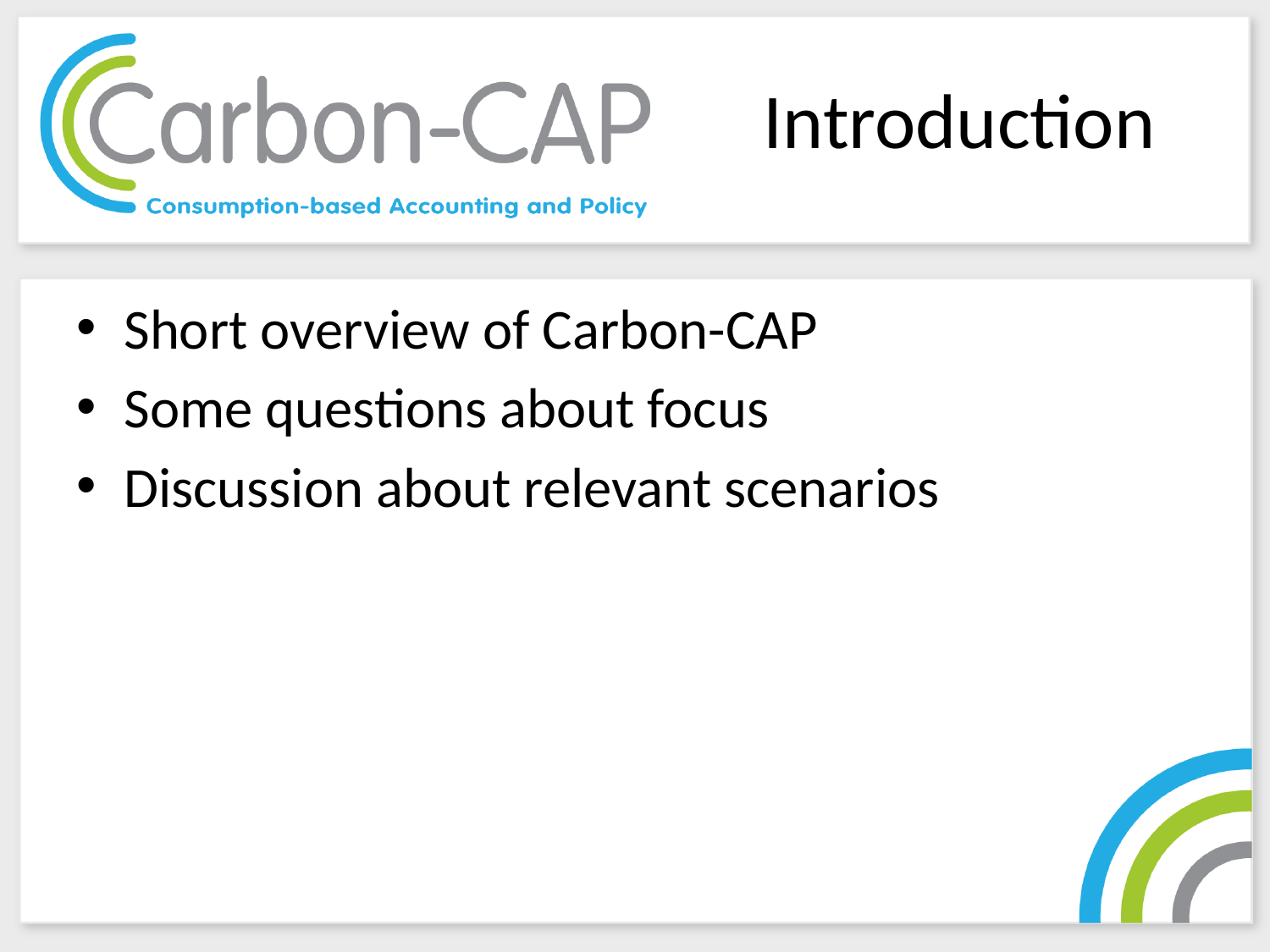

# Introduction
Short overview of Carbon-CAP
Some questions about focus
Discussion about relevant scenarios